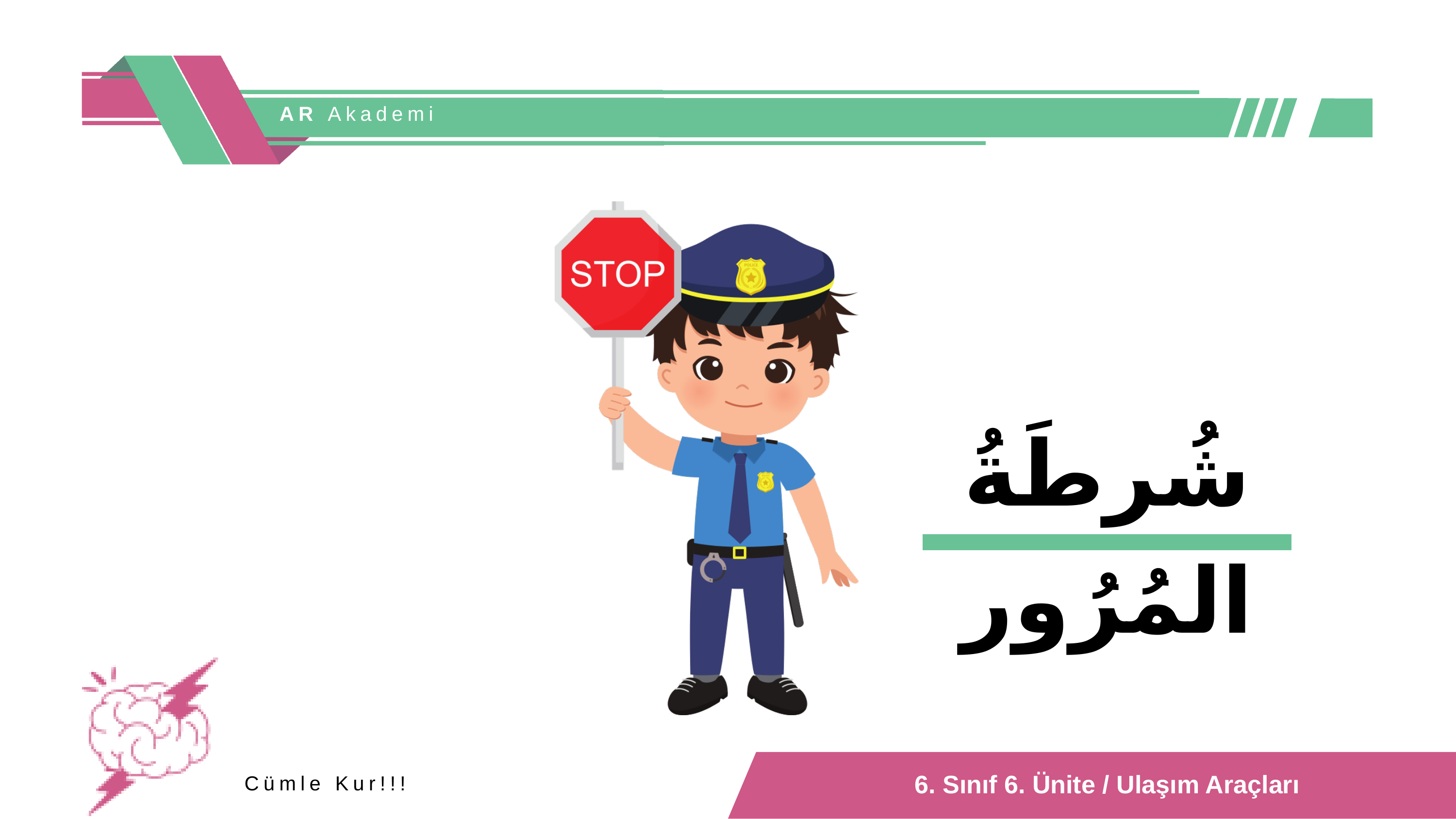

AR Akademi

شُرطَةُ المُرُور

6. Sınıf 6. Ünite / Ulaşım Araçları
Cümle Kur!!!